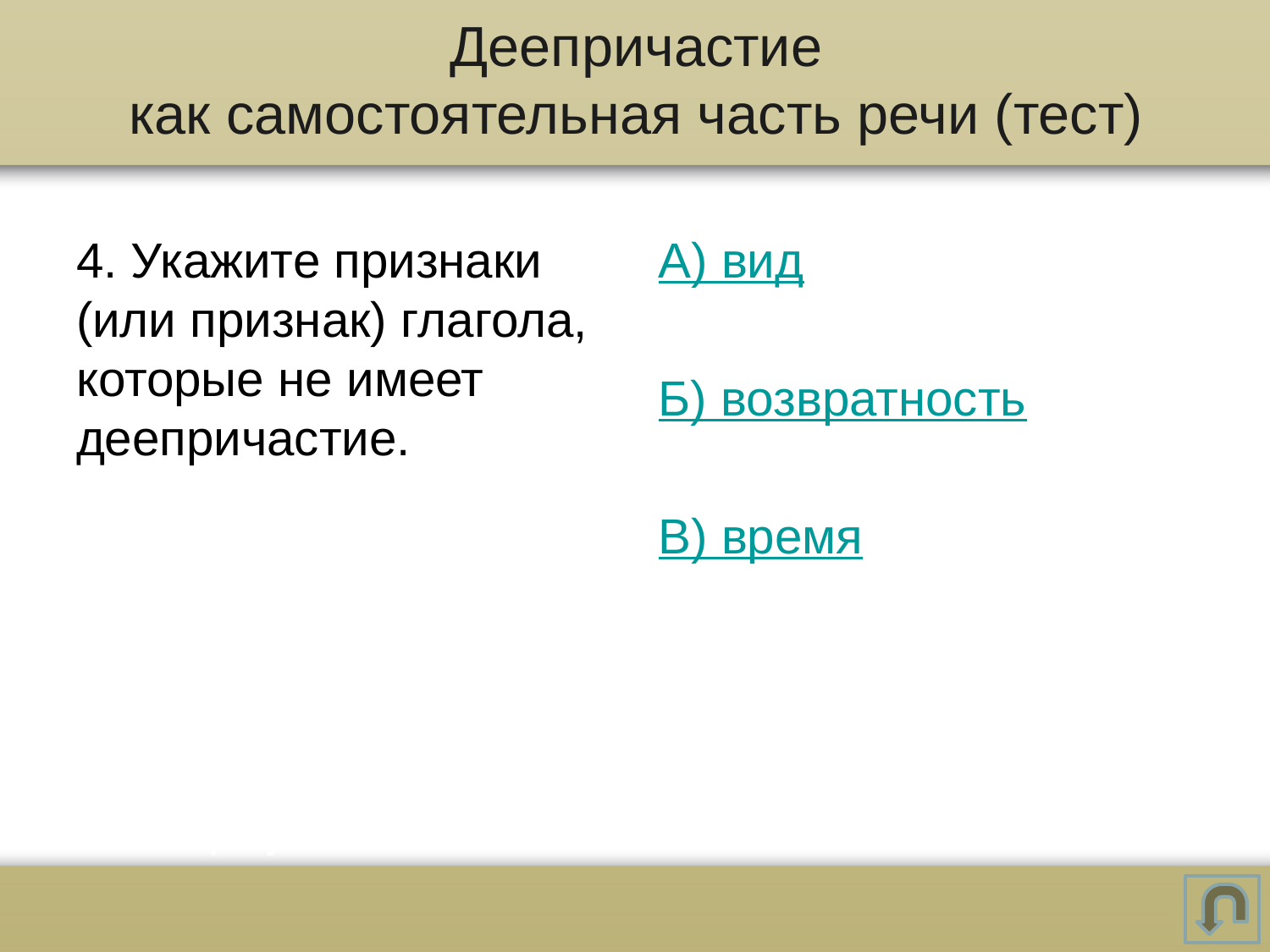

# Деепричастие как самостоятельная часть речи (тест)
4. Укажите признаки (или признак) глагола, которые не имеет деепричастие.
А) вид

Б) возвратность

В) время